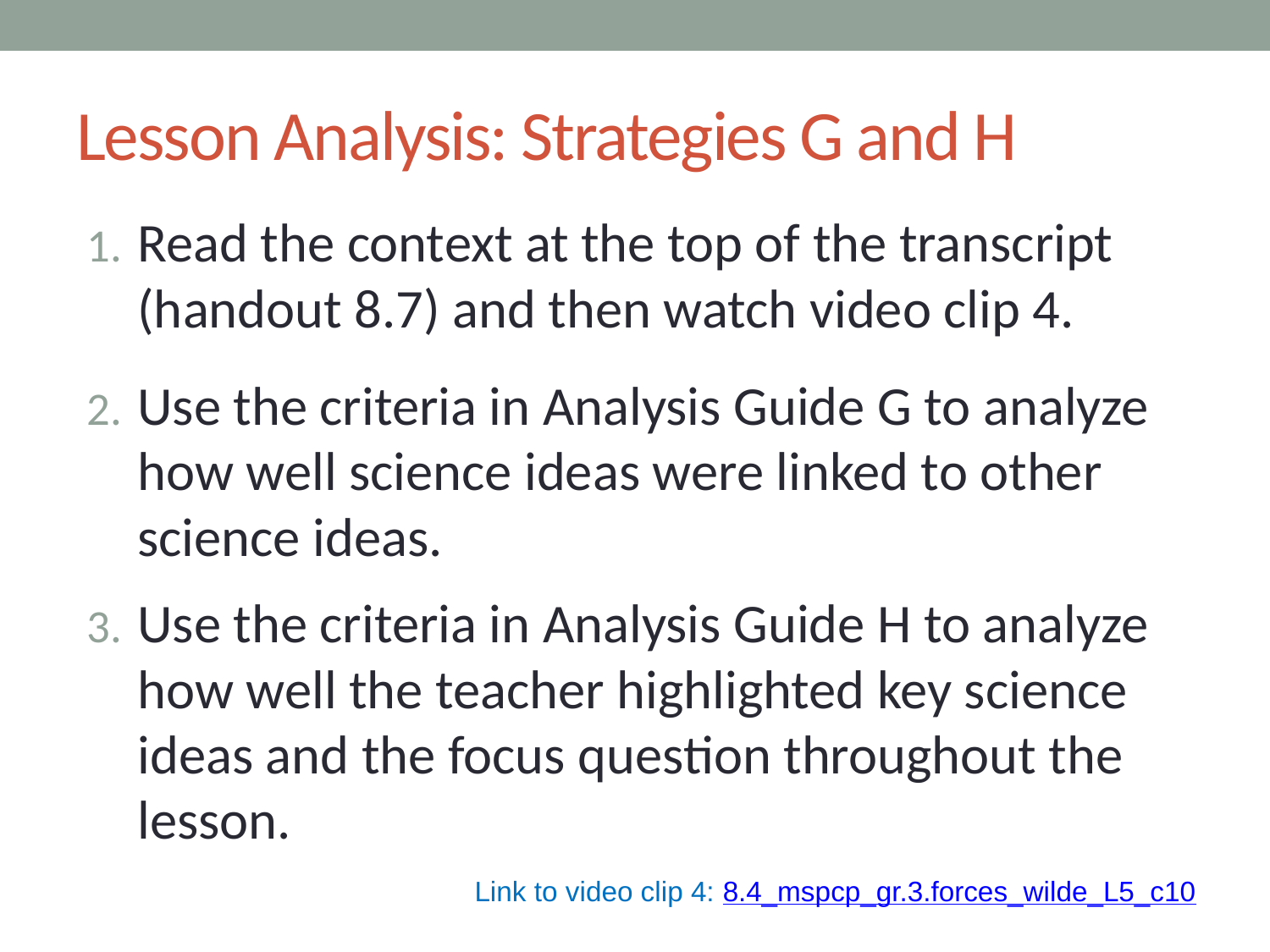

# Lesson Analysis: Strategies G and H
Read the context at the top of the transcript (handout 8.7) and then watch video clip 4.
Use the criteria in Analysis Guide G to analyze how well science ideas were linked to other science ideas.
Use the criteria in Analysis Guide H to analyze how well the teacher highlighted key science ideas and the focus question throughout the lesson.
Link to video clip 4: 8.4_mspcp_gr.3.forces_wilde_L5_c10